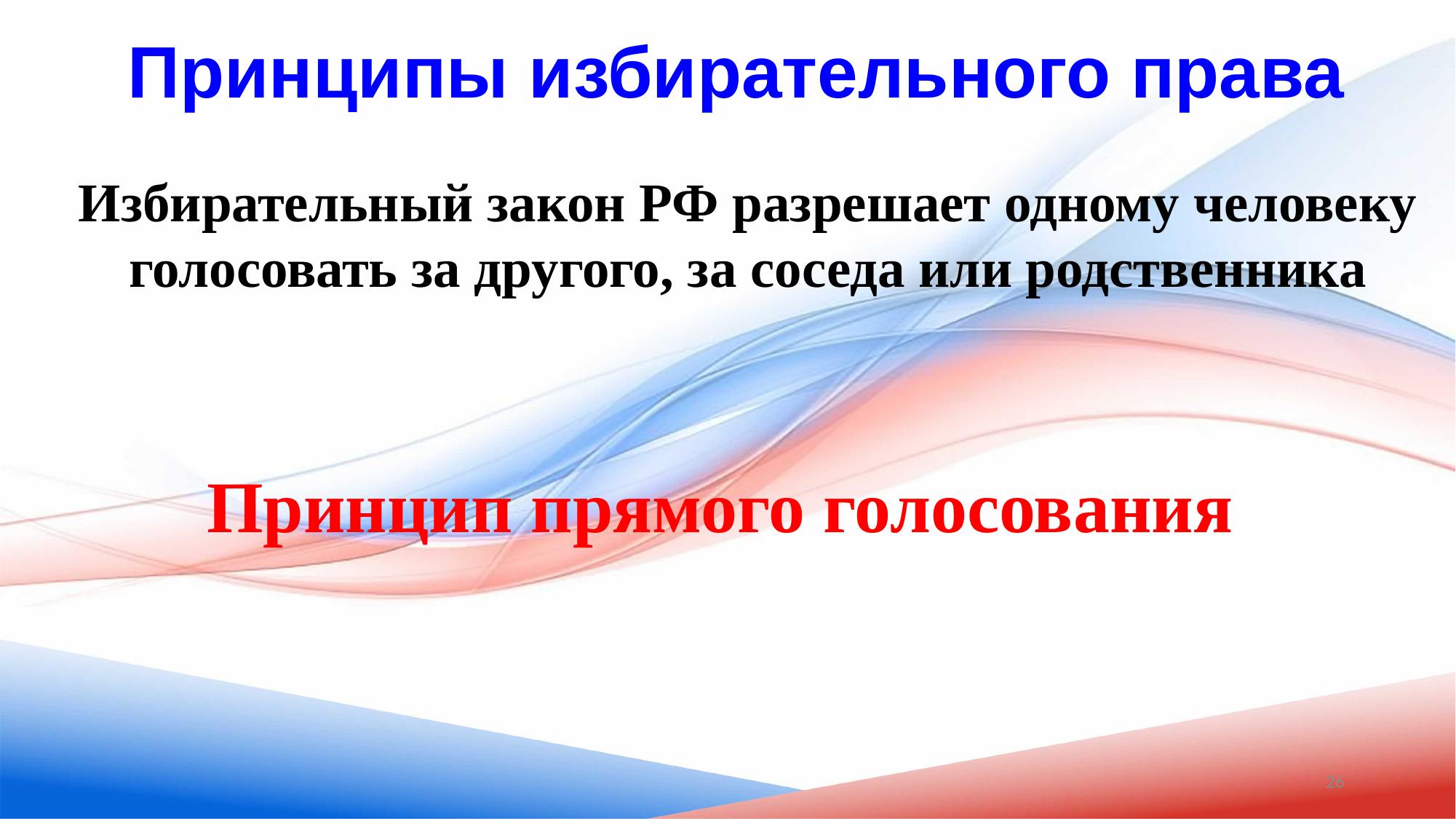

Принципы избирательного права
Избирательный закон РФ разрешает одному человеку голосовать за другого, за соседа или родственника

Принцип прямого голосования
26